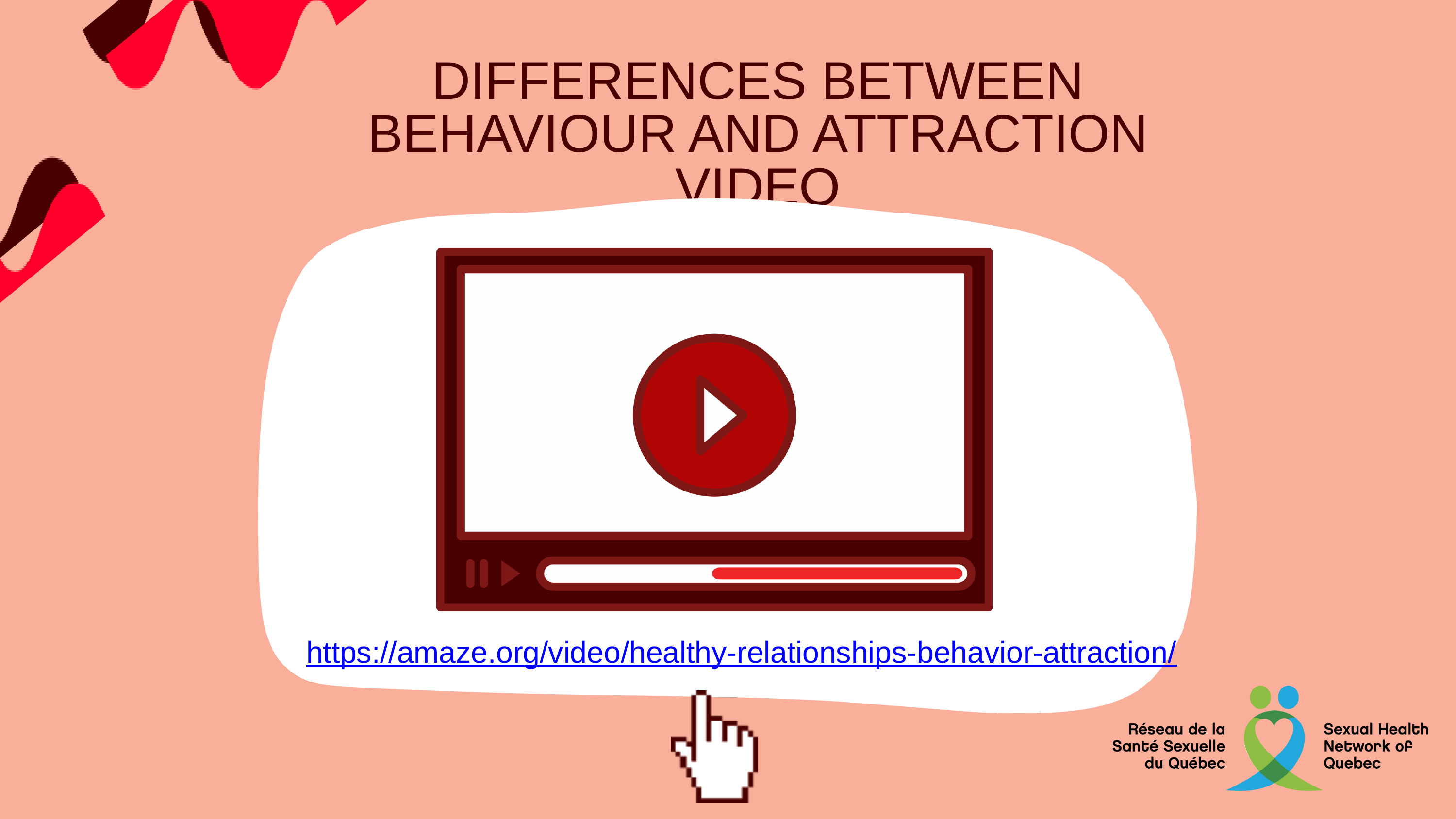

DIFFERENCES BETWEEN BEHAVIOUR AND ATTRACTION VIDEO

https://amaze.org/video/healthy-relationships-behavior-attraction/